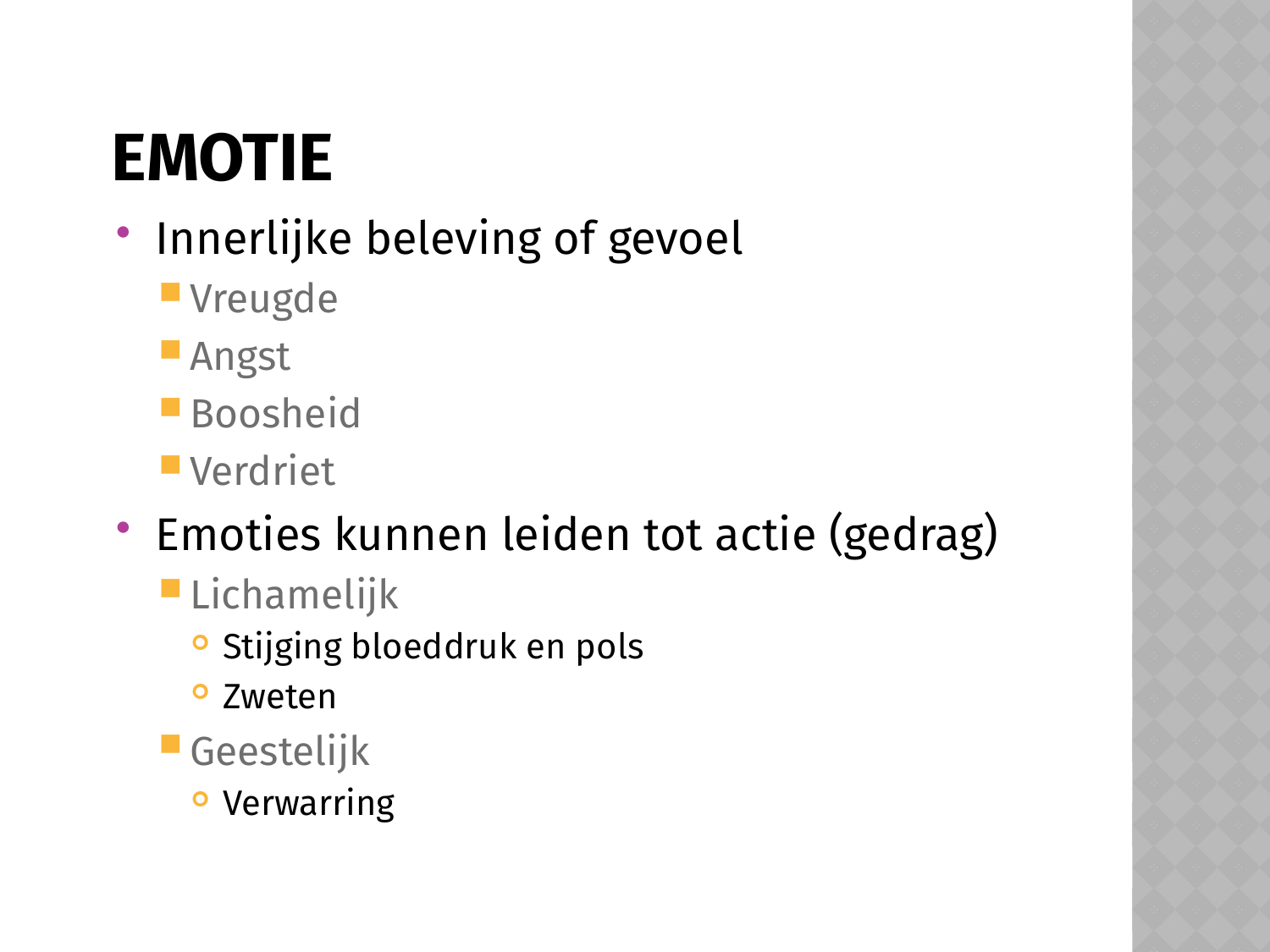

# Emotie
Innerlijke beleving of gevoel
Vreugde
Angst
Boosheid
Verdriet
Emoties kunnen leiden tot actie (gedrag)
Lichamelijk
Stijging bloeddruk en pols
Zweten
Geestelijk
Verwarring